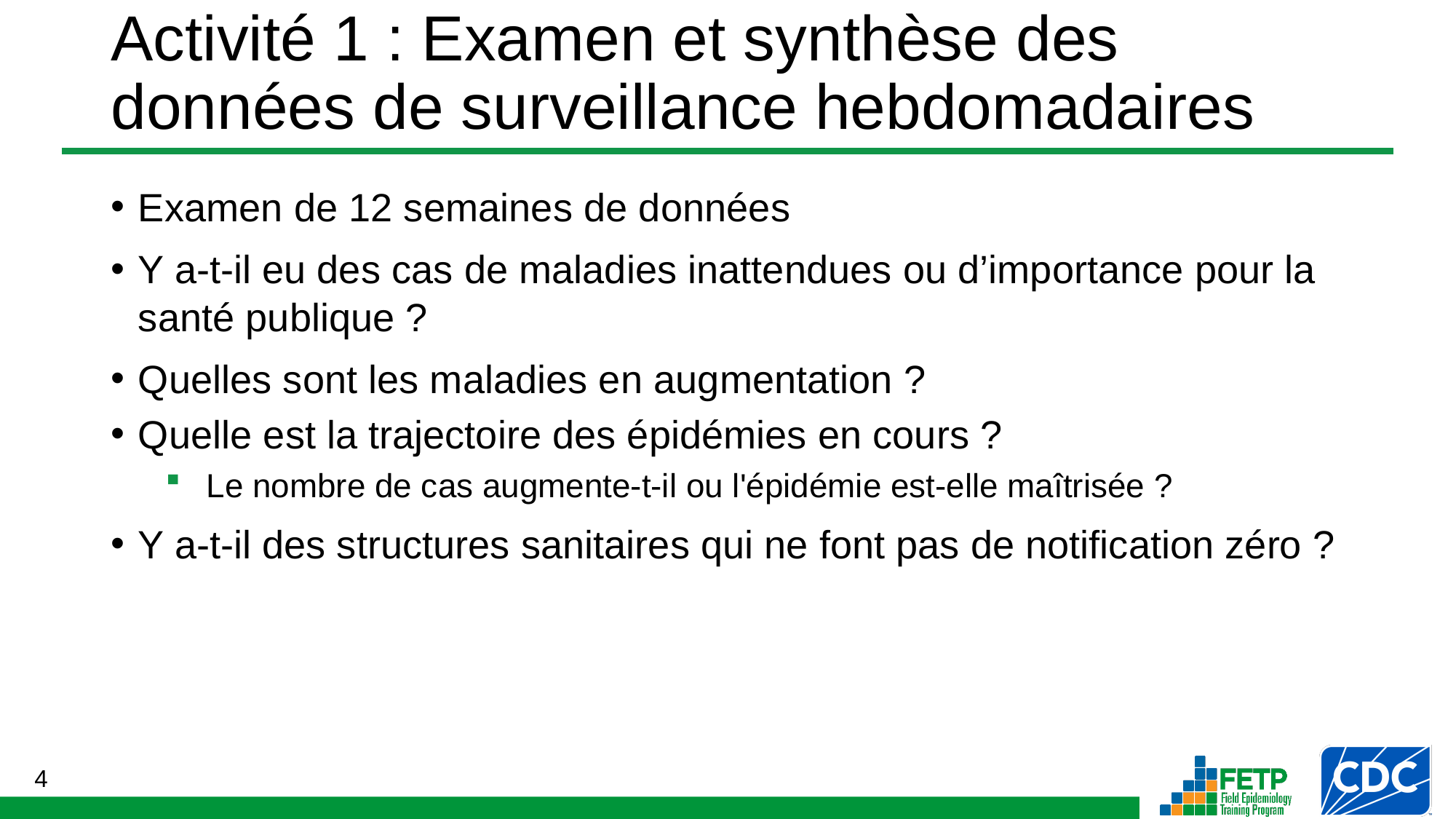

# Activité 1 : Examen et synthèse des données de surveillance hebdomadaires
Examen de 12 semaines de données
Y a-t-il eu des cas de maladies inattendues ou d’importance pour la santé publique ?
Quelles sont les maladies en augmentation ?
Quelle est la trajectoire des épidémies en cours ?
Le nombre de cas augmente-t-il ou l'épidémie est-elle maîtrisée ?
Y a-t-il des structures sanitaires qui ne font pas de notification zéro ?